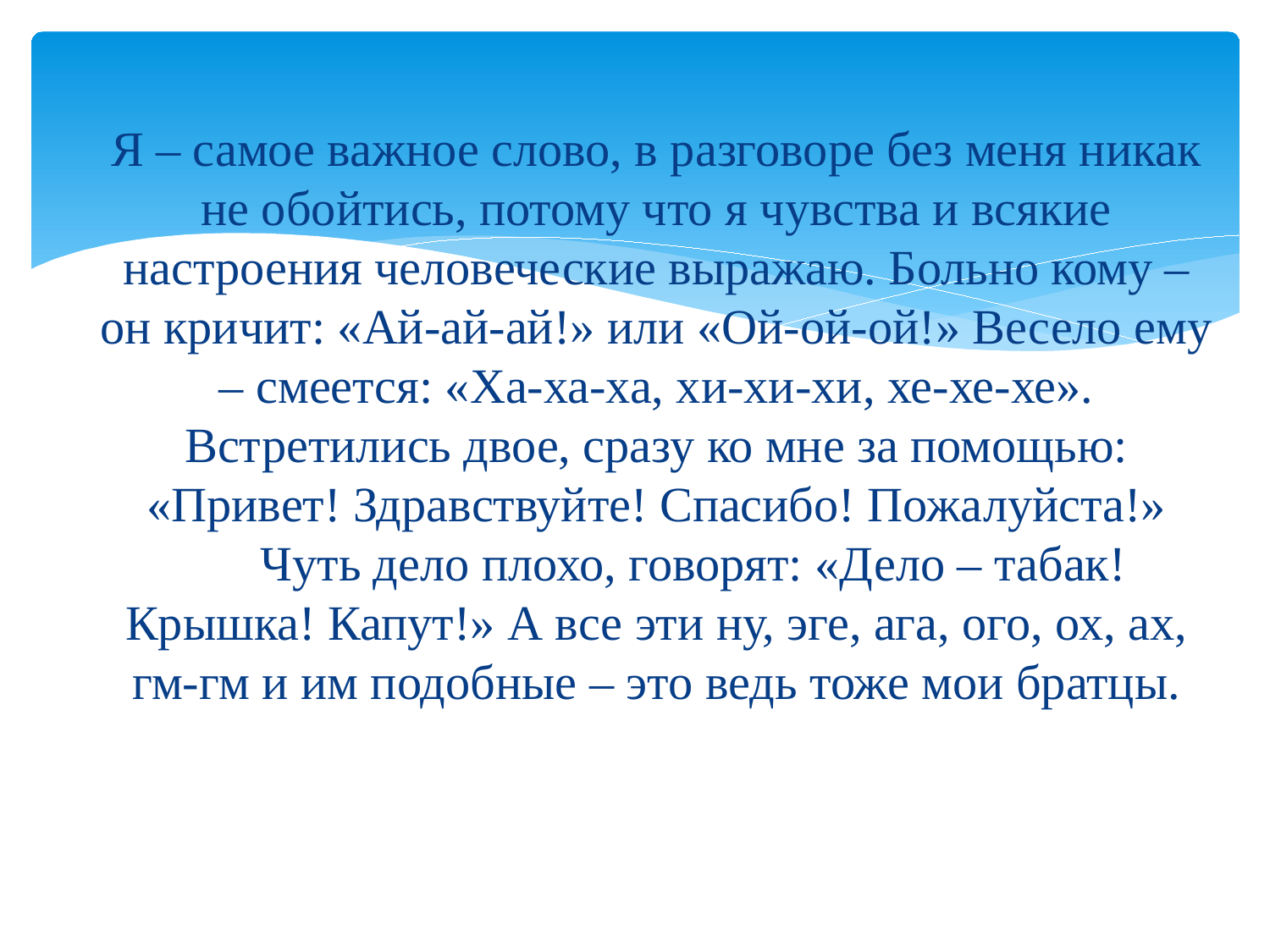

# Я – самое важное слово, в разговоре без меня никак не обойтись, потому что я чувства и всякие настроения человеческие выражаю. Больно кому – он кричит: «Ай-ай-ай!» или «Ой-ой-ой!» Весело ему – смеется: «Ха-ха-ха, хи-хи-хи, хе-хе-хе». Встретились двое, сразу ко мне за помощью: «Привет! Здравствуйте! Спасибо! Пожалуйста!» Чуть дело плохо, говорят: «Дело – табак! Крышка! Капут!» А все эти ну, эге, ага, ого, ох, ах, гм-гм и им подобные – это ведь тоже мои братцы.